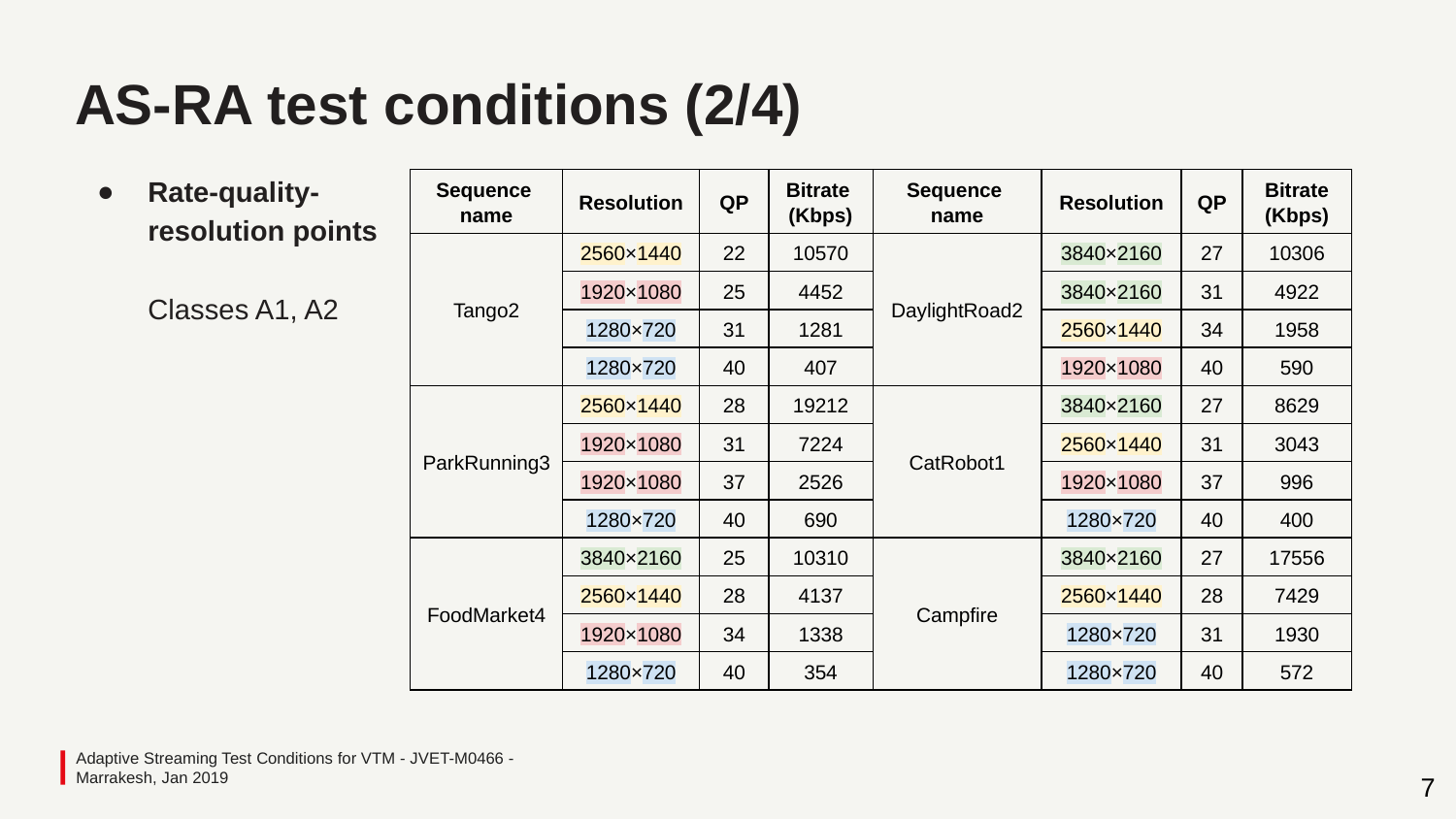

AS-RA test conditions (2/4)
Rate-quality-
resolution points

Classes A1, A2

| Sequence name | Resolution | QP | Bitrate (Kbps) | Sequence name | Resolution | QP | Bitrate (Kbps) |
| --- | --- | --- | --- | --- | --- | --- | --- |
| Tango2 | 2560×1440 | 22 | 10570 | DaylightRoad2 | 3840×2160 | 27 | 10306 |
|  | 1920×1080 | 25 | 4452 |  | 3840×2160 | 31 | 4922 |
|  | 1280×720 | 31 | 1281 |  | 2560×1440 | 34 | 1958 |
|  | 1280×720 | 40 | 407 |  | 1920×1080 | 40 | 590 |
| ParkRunning3 | 2560×1440 | 28 | 19212 | CatRobot1 | 3840×2160 | 27 | 8629 |
|  | 1920×1080 | 31 | 7224 |  | 2560×1440 | 31 | 3043 |
|  | 1920×1080 | 37 | 2526 |  | 1920×1080 | 37 | 996 |
|  | 1280×720 | 40 | 690 |  | 1280×720 | 40 | 400 |
| FoodMarket4 | 3840×2160 | 25 | 10310 | Campfire | 3840×2160 | 27 | 17556 |
|  | 2560×1440 | 28 | 4137 |  | 2560×1440 | 28 | 7429 |
|  | 1920×1080 | 34 | 1338 |  | 1280×720 | 31 | 1930 |
|  | 1280×720 | 40 | 354 |  | 1280×720 | 40 | 572 |

Adaptive Streaming Test Conditions for VTM - JVET-M0466 - Marrakesh, Jan 2019
7